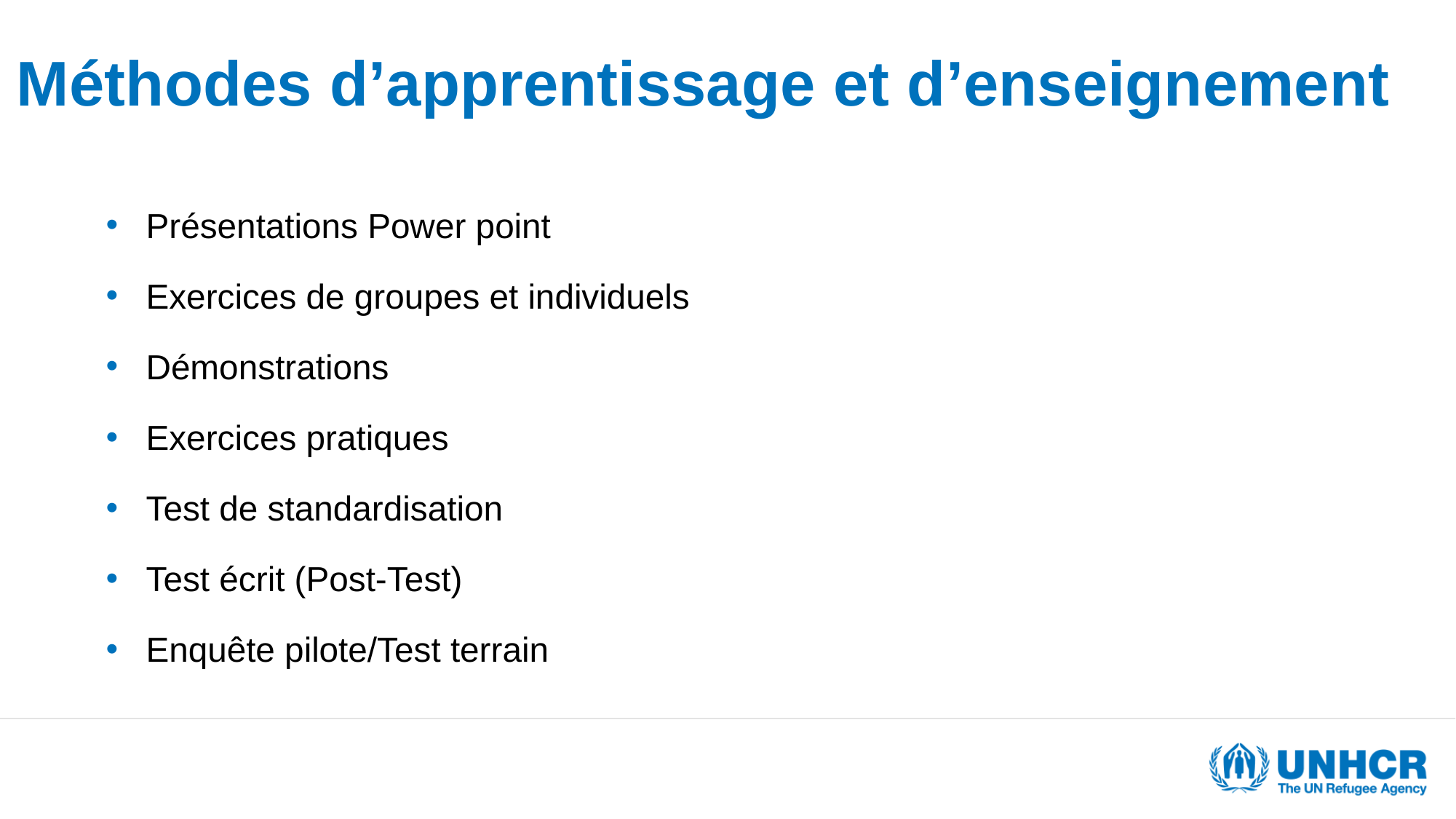

# Méthodes d’apprentissage et d’enseignement
Présentations Power point
Exercices de groupes et individuels
Démonstrations
Exercices pratiques
Test de standardisation
Test écrit (Post-Test)
Enquête pilote/Test terrain